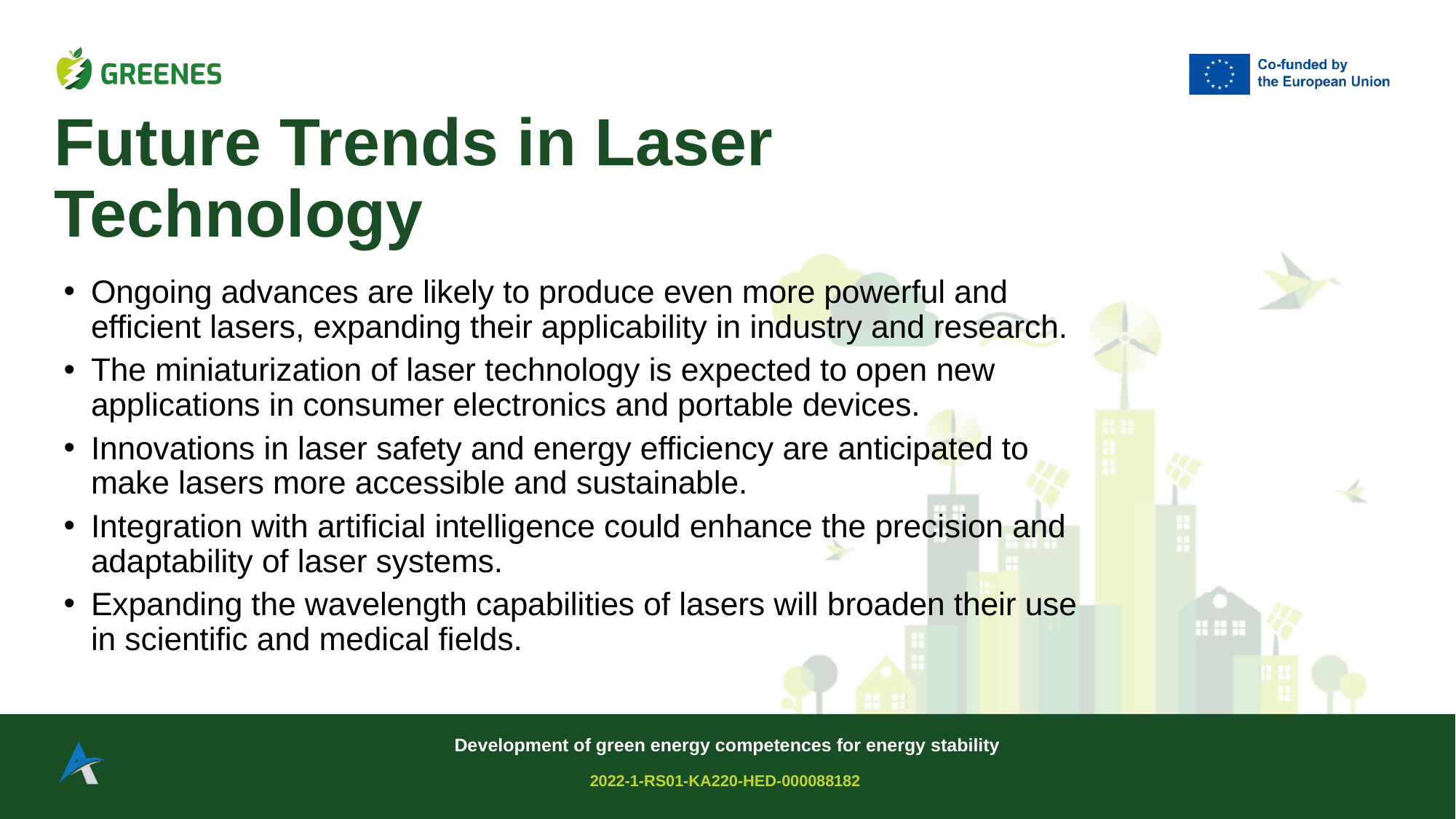

# Future Trends in Laser Technology
Ongoing advances are likely to produce even more powerful and efficient lasers, expanding their applicability in industry and research.
The miniaturization of laser technology is expected to open new applications in consumer electronics and portable devices.
Innovations in laser safety and energy efficiency are anticipated to make lasers more accessible and sustainable.
Integration with artificial intelligence could enhance the precision and adaptability of laser systems.
Expanding the wavelength capabilities of lasers will broaden their use in scientific and medical fields.